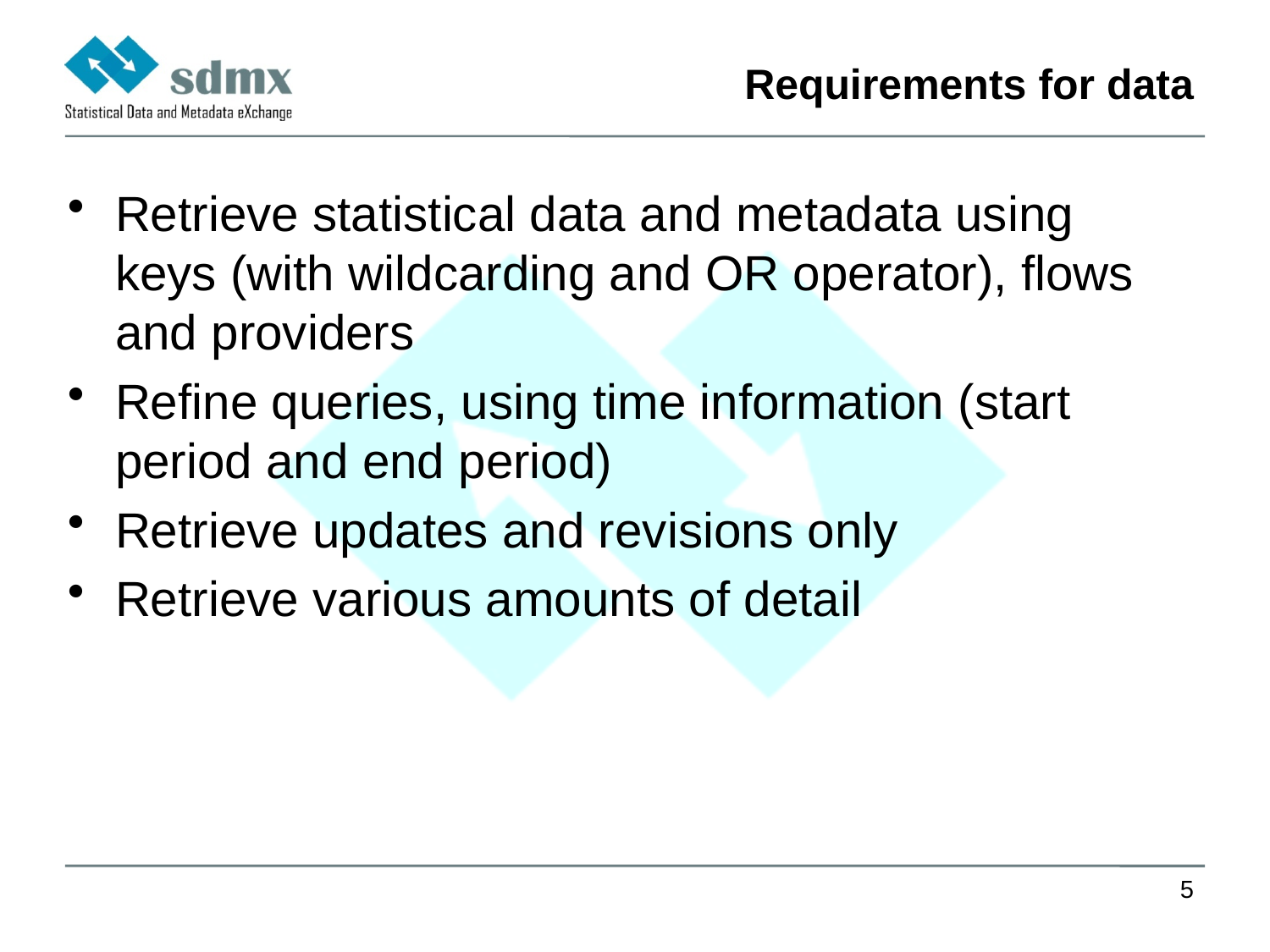

# Requirements for data
Retrieve statistical data and metadata using keys (with wildcarding and OR operator), flows and providers
Refine queries, using time information (start period and end period)
Retrieve updates and revisions only
Retrieve various amounts of detail
5